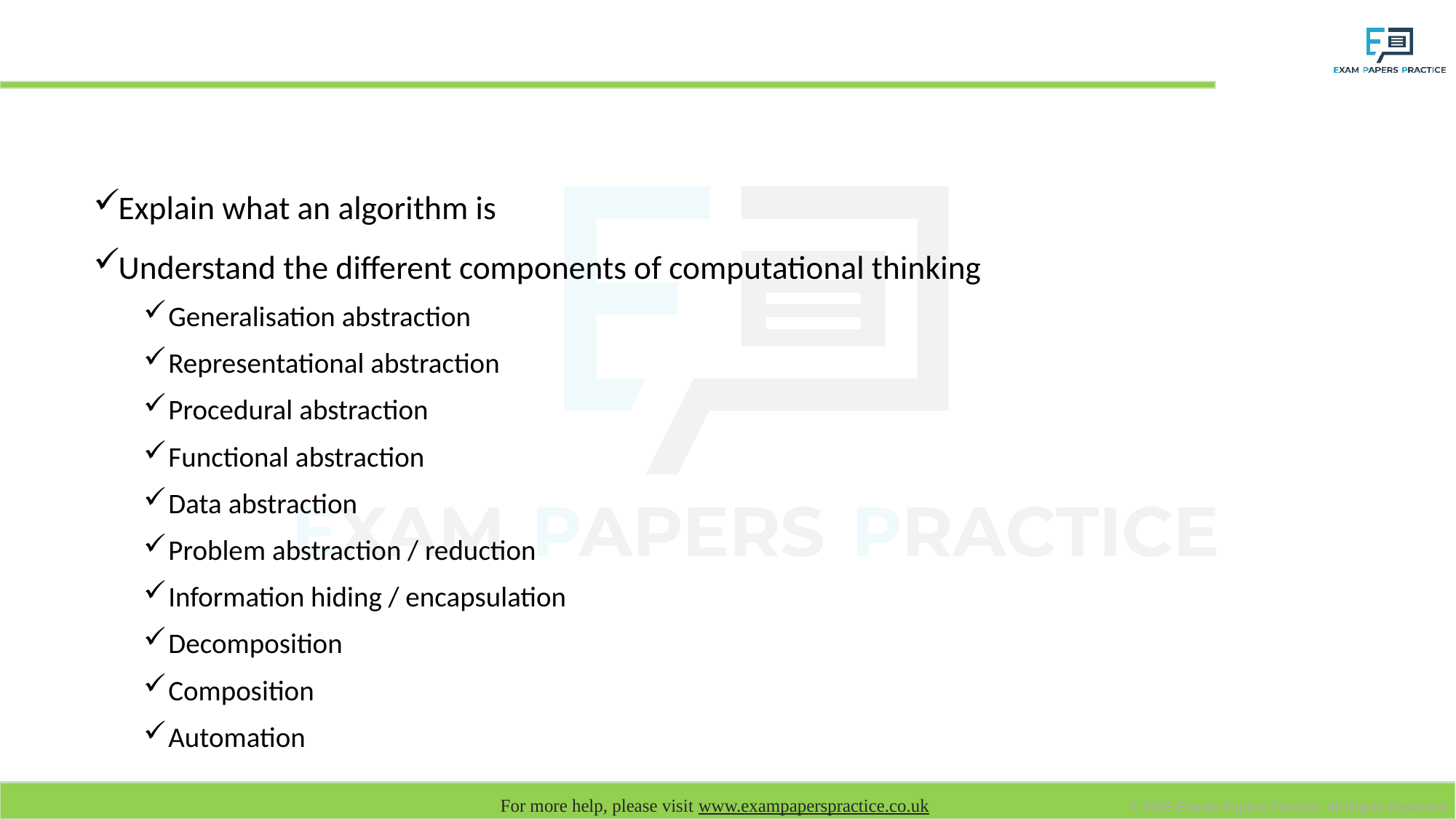

# Learning objectives
Explain what an algorithm is
Understand the different components of computational thinking
Generalisation abstraction
Representational abstraction
Procedural abstraction
Functional abstraction
Data abstraction
Problem abstraction / reduction
Information hiding / encapsulation
Decomposition
Composition
Automation